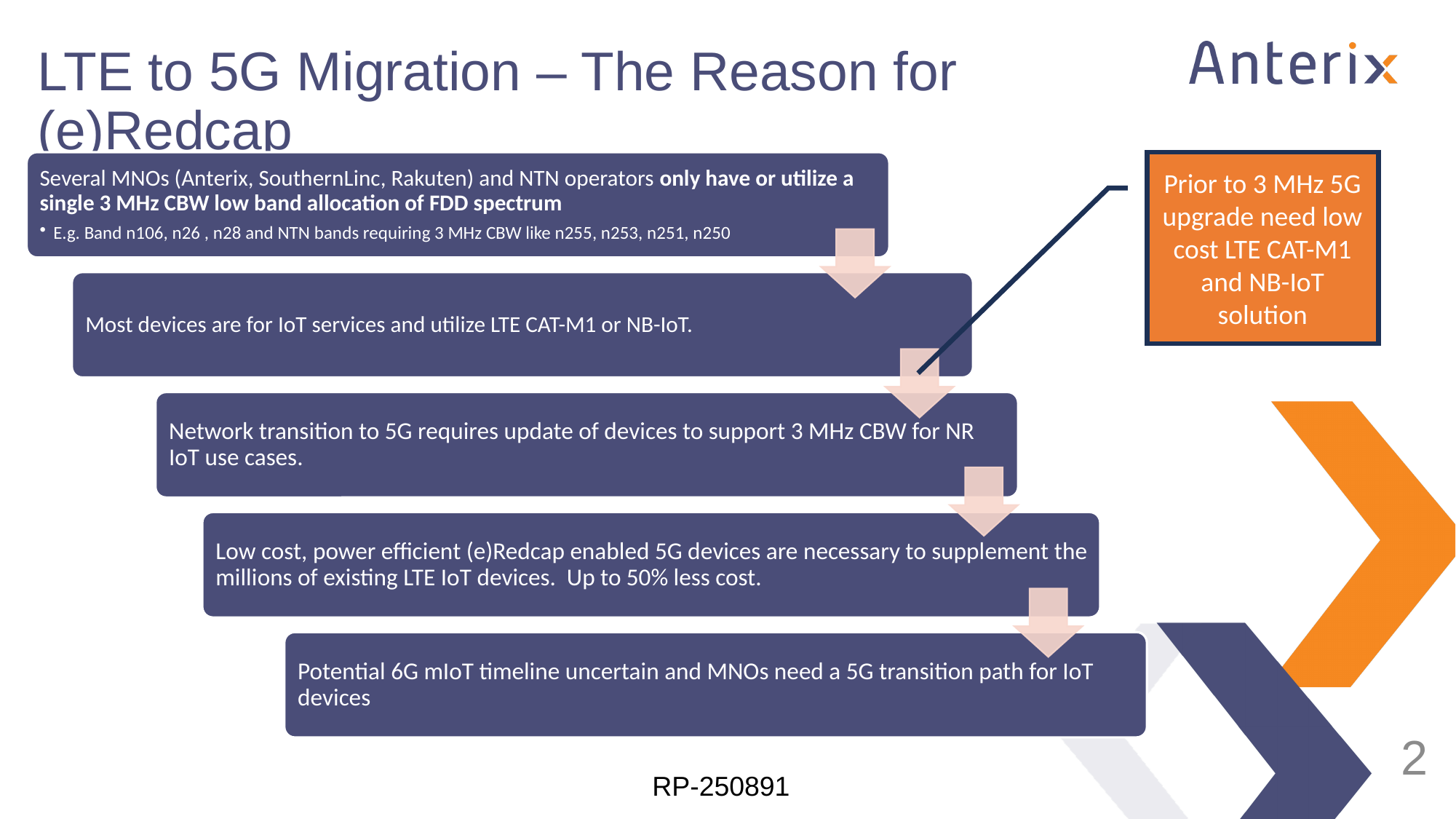

LTE to 5G Migration – The Reason for (e)Redcap
Several MNOs (Anterix, SouthernLinc, Rakuten) and NTN operators only have or utilize a single 3 MHz CBW low band allocation of FDD spectrum
E.g. Band n106, n26 , n28 and NTN bands requiring 3 MHz CBW like n255, n253, n251, n250
Most devices are for IoT services and utilize LTE CAT-M1 or NB-IoT.
Network transition to 5G requires update of devices to support 3 MHz CBW for NR IoT use cases.
Low cost, power efficient (e)Redcap enabled 5G devices are necessary to supplement the millions of existing LTE IoT devices.  Up to 50% less cost.
Potential 6G mIoT timeline uncertain and MNOs need a 5G transition path for IoT devices

Prior to 3 MHz 5G upgrade need low cost LTE CAT-M1 and NB-IoT solution
2